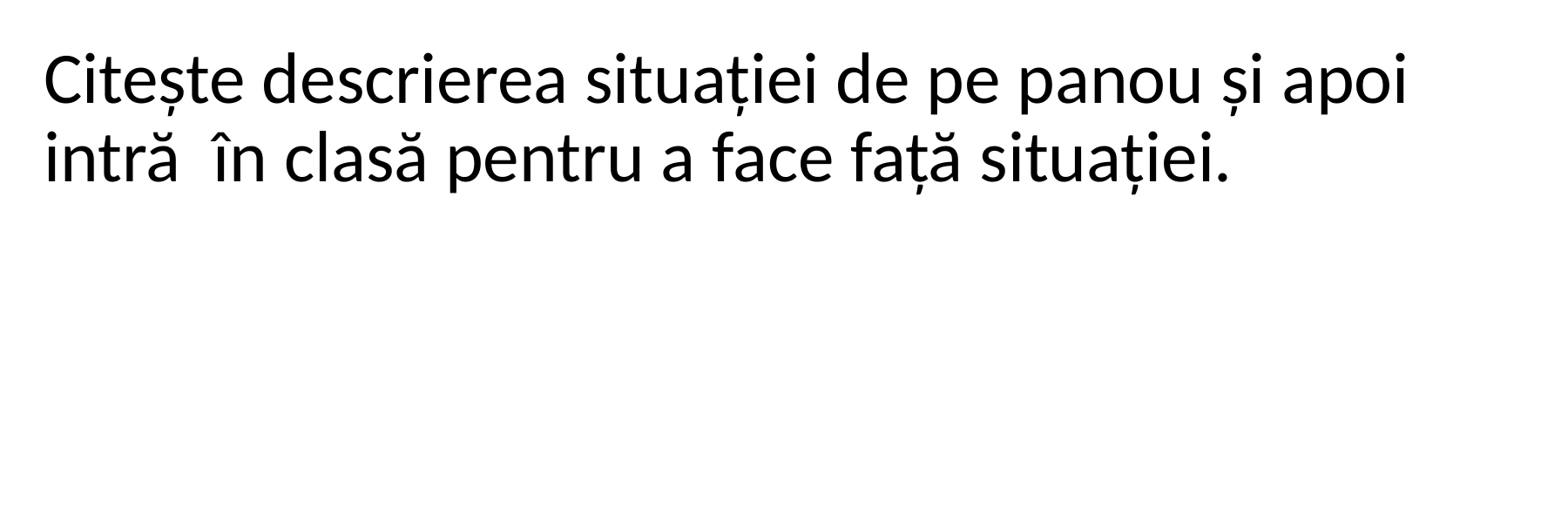

Citește descrierea situației de pe panou și apoi intră  în clasă pentru a face față situației.